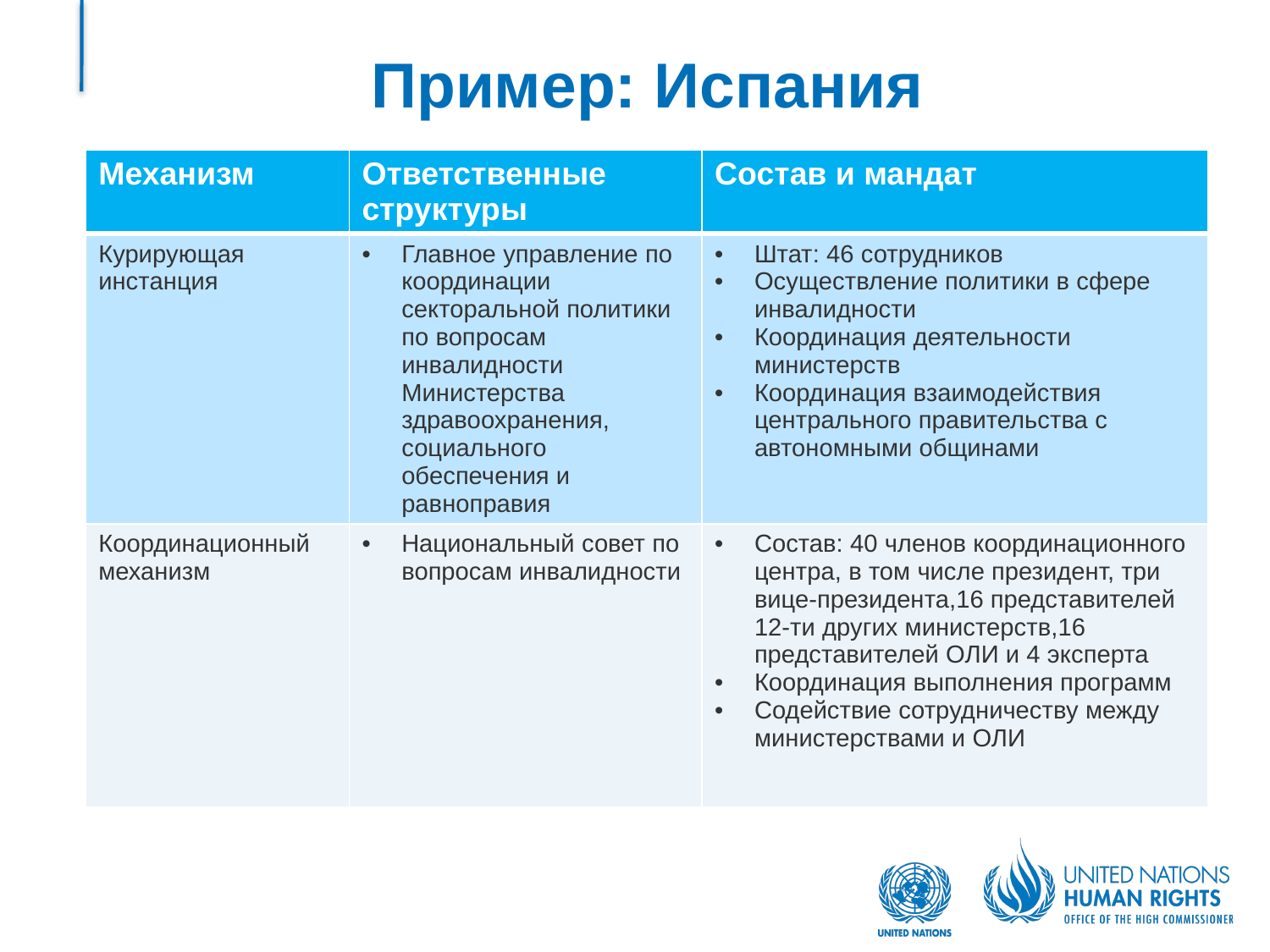

# Пример: Испания
| Механизм | Ответственные структуры | Состав и мандат |
| --- | --- | --- |
| Курирующая инстанция | Главное управление по координации секторальной политики по вопросам инвалидности Министерства здравоохранения, социального обеспечения и равноправия | Штат: 46 сотрудников Осуществление политики в сфере инвалидности Координация деятельности министерств Координация взаимодействия центрального правительства с автономными общинами |
| Координационный механизм | Национальный совет по вопросам инвалидности | Состав: 40 членов координационного центра, в том числе президент, три вице-президента,16 представителей 12-ти других министерств,16 представителей ОЛИ и 4 эксперта Координация выполнения программ Содействие сотрудничеству между министерствами и ОЛИ |